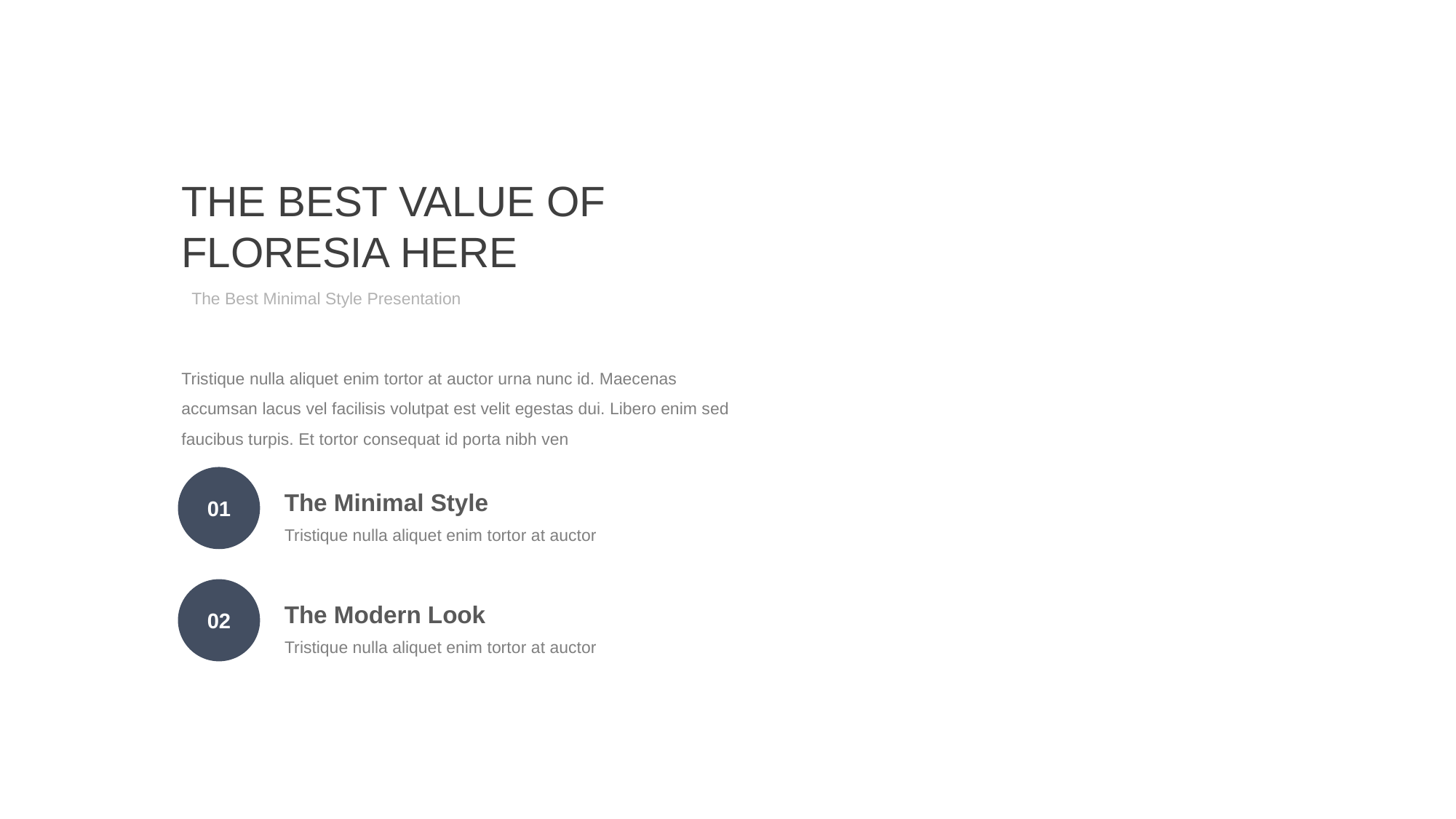

THE BEST VALUE OF FLORESIA HERE
The Best Minimal Style Presentation
Tristique nulla aliquet enim tortor at auctor urna nunc id. Maecenas accumsan lacus vel facilisis volutpat est velit egestas dui. Libero enim sed faucibus turpis. Et tortor consequat id porta nibh ven
01
The Minimal Style
Tristique nulla aliquet enim tortor at auctor
02
The Modern Look
Tristique nulla aliquet enim tortor at auctor